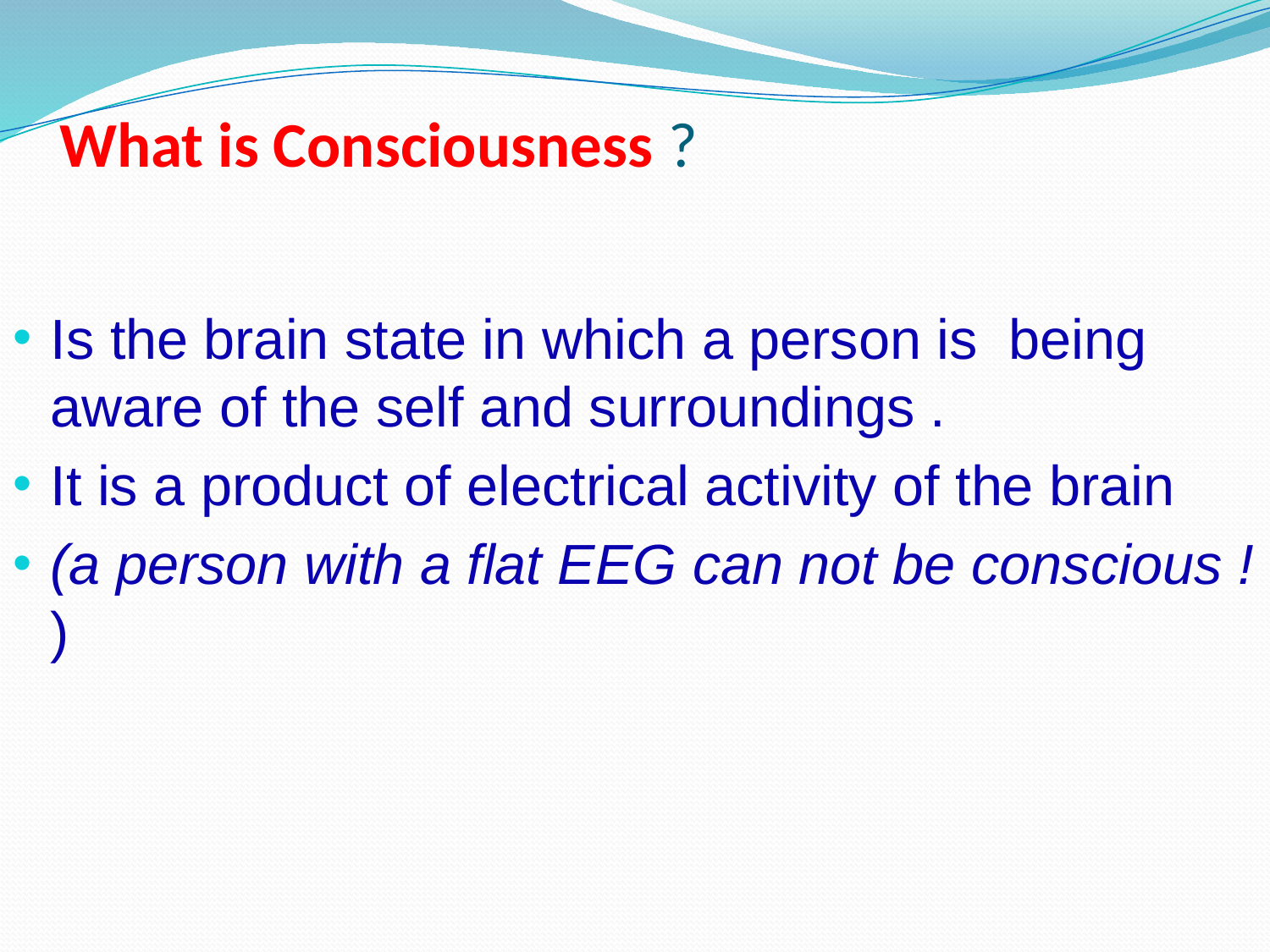

# What is Consciousness ?
Is the brain state in which a person is  being aware of the self and surroundings .
It is a product of electrical activity of the brain
(a person with a flat EEG can not be conscious ! )